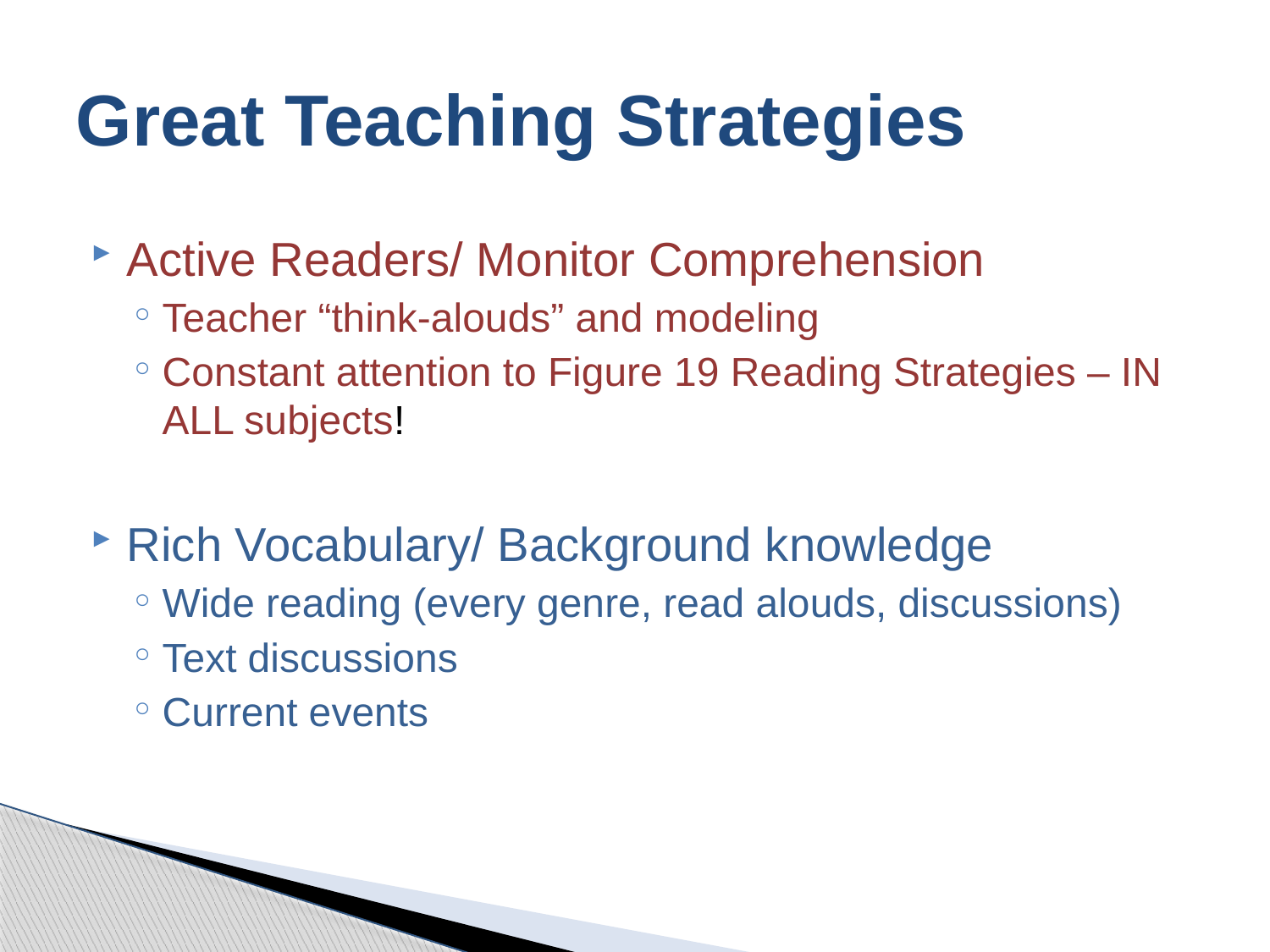

# Great Teaching Strategies
Active Readers/ Monitor Comprehension
Teacher “think-alouds” and modeling
Constant attention to Figure 19 Reading Strategies – IN ALL subjects!

Rich Vocabulary/ Background knowledge
Wide reading (every genre, read alouds, discussions)
Text discussions
Current events